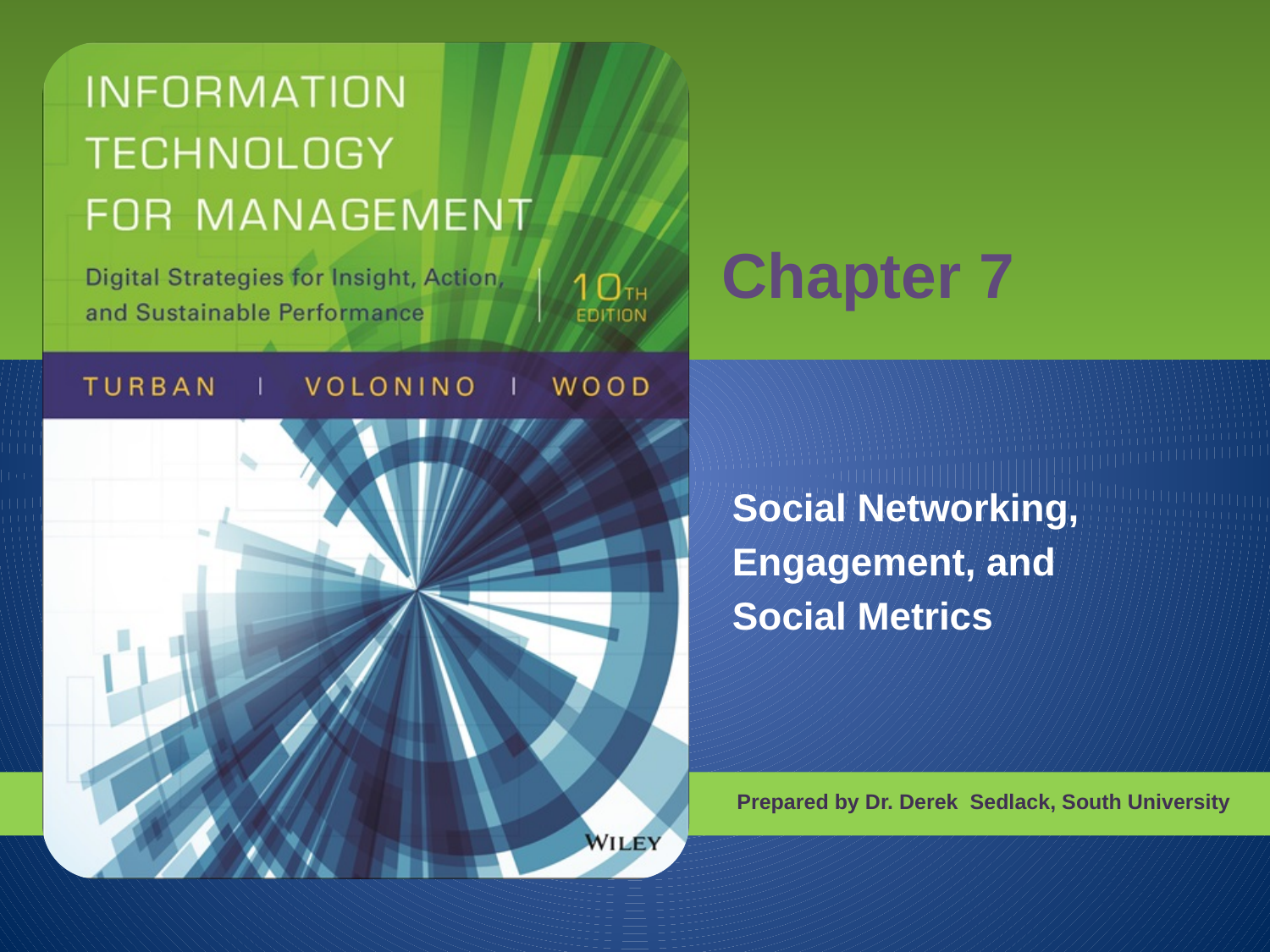

# Chapter 7
Social Networking,
Engagement, and
Social Metrics